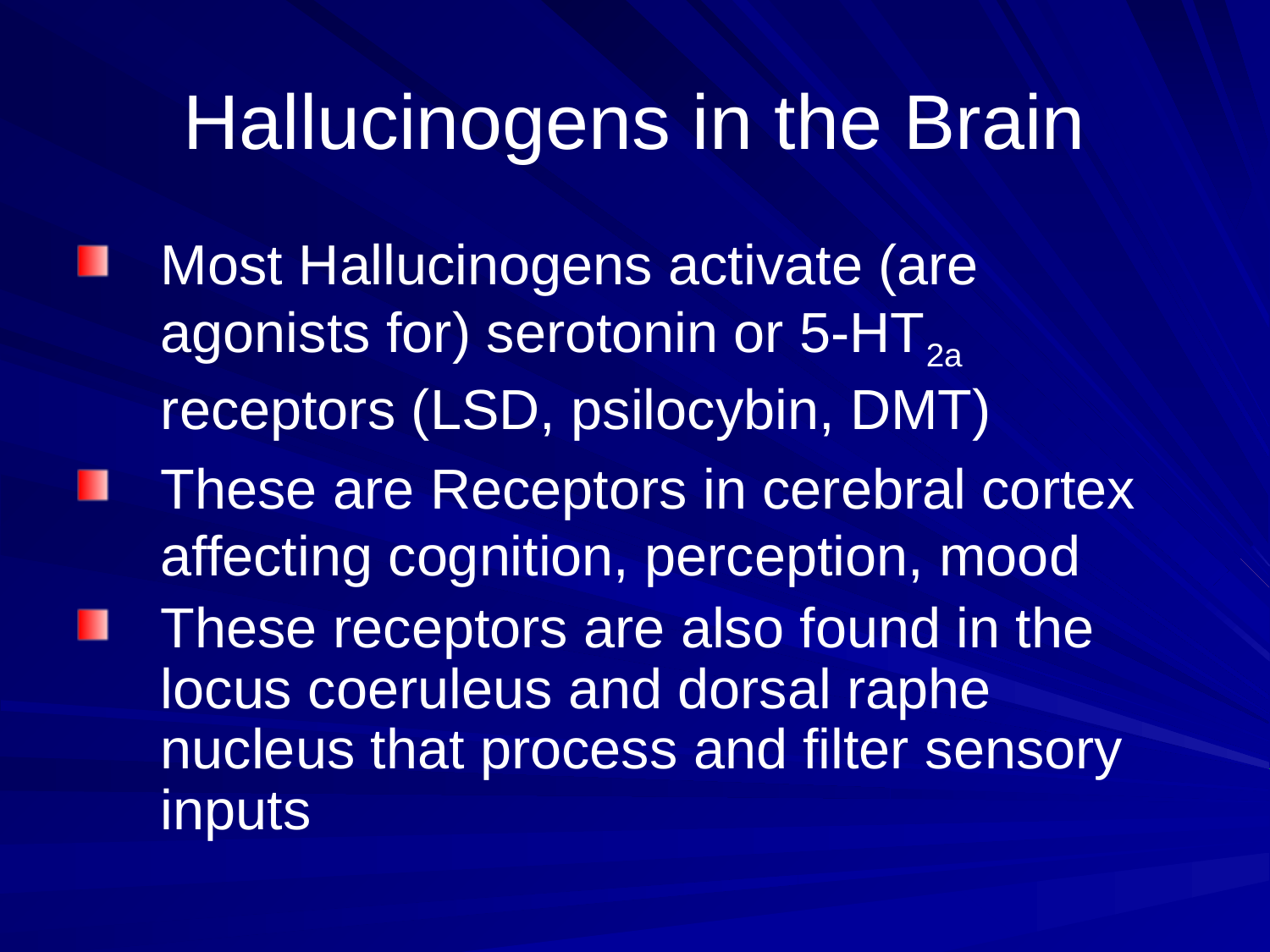

# Hallucinogens in the Brain
Most Hallucinogens activate (are agonists for) serotonin or 5-HT2a receptors (LSD, psilocybin, DMT)
These are Receptors in cerebral cortex affecting cognition, perception, mood
These receptors are also found in the locus coeruleus and dorsal raphe nucleus that process and filter sensory inputs